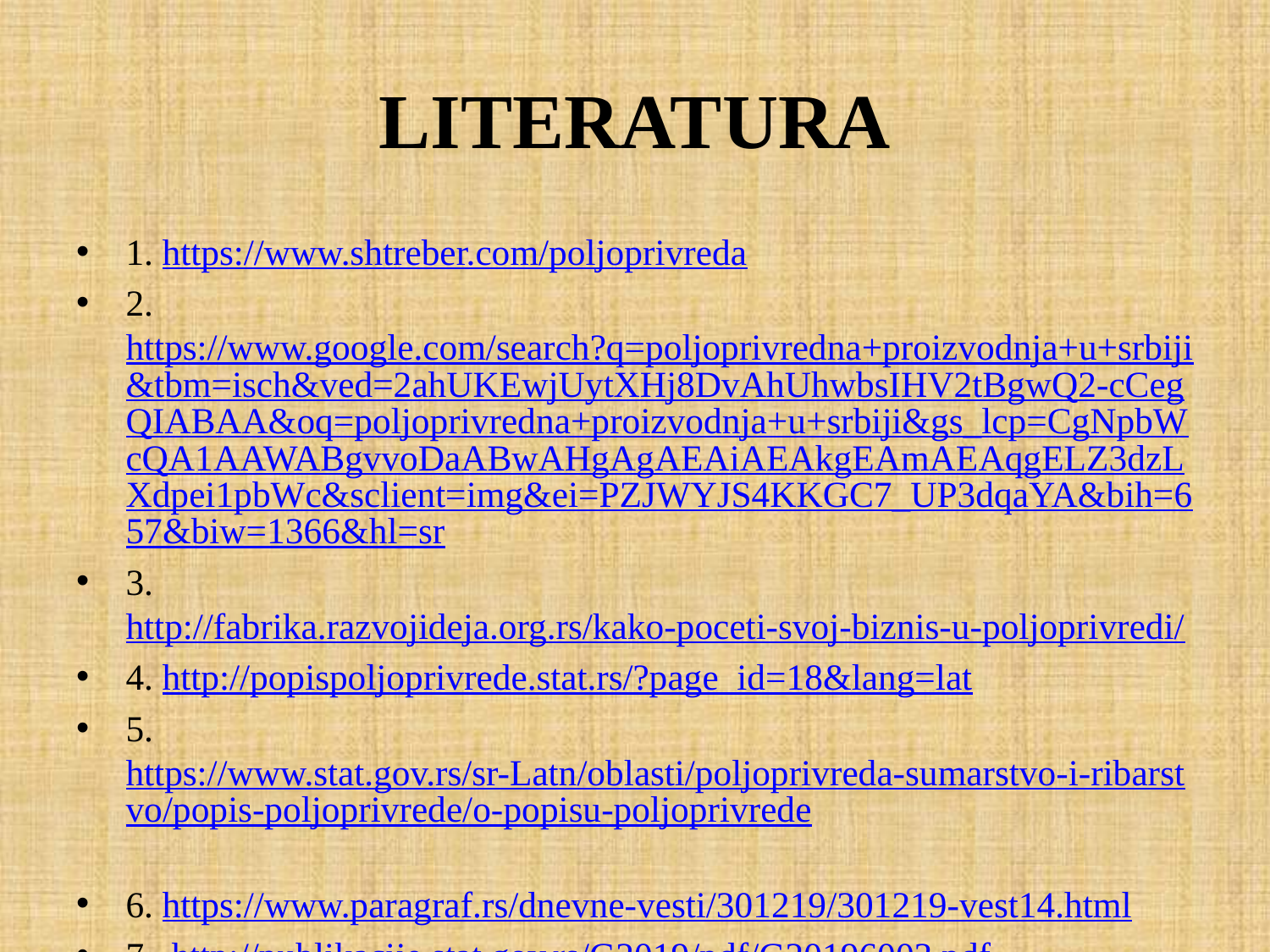

# LITERATURA
1. https://www.shtreber.com/poljoprivreda
2. https://www.google.com/search?q=poljoprivredna+proizvodnja+u+srbiji&tbm=isch&ved=2ahUKEwjUytXHj8DvAhUhwbsIHV2tBgwQ2-cCegQIABAA&oq=poljoprivredna+proizvodnja+u+srbiji&gs_lcp=CgNpbWcQA1AAWABgvvoDaABwAHgAgAEAiAEAkgEAmAEAqgELZ3dzLXdpei1pbWc&sclient=img&ei=PZJWYJS4KKGC7_UP3dqaYA&bih=657&biw=1366&hl=sr
3. http://fabrika.razvojideja.org.rs/kako-poceti-svoj-biznis-u-poljoprivredi/
4. http://popispoljoprivrede.stat.rs/?page_id=18&lang=lat
5. https://www.stat.gov.rs/sr-Latn/oblasti/poljoprivreda-sumarstvo-i-ribarstvo/popis-poljoprivrede/o-popisu-poljoprivrede
6. https://www.paragraf.rs/dnevne-vesti/301219/301219-vest14.html
7.  http://publikacije.stat.gov.rs/G2019/pdf/G20196003.pdf
8.  http://www.agronews.rs/vesti/srbija/